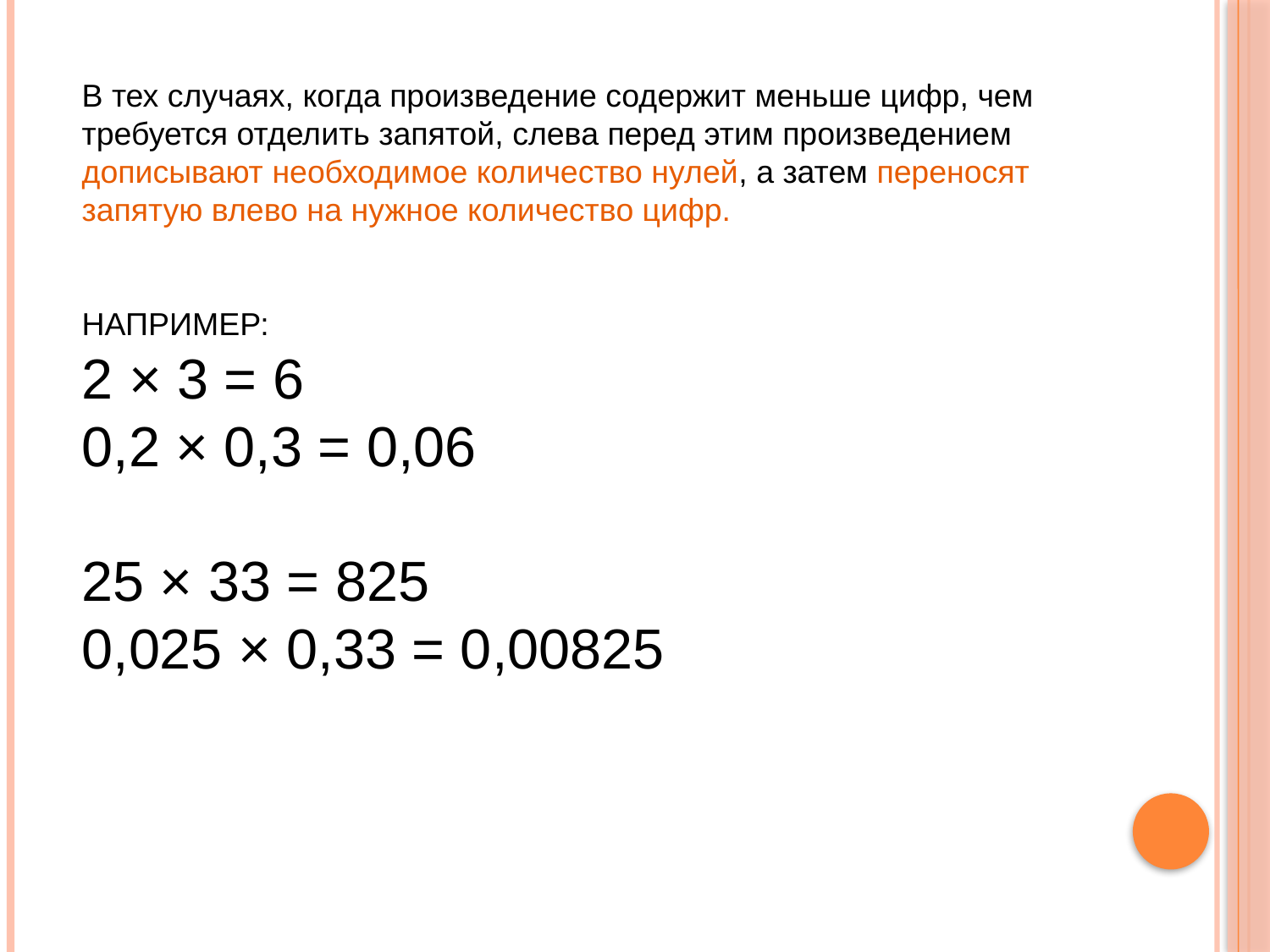

В тех случаях, когда произведение содержит меньше цифр, чем требуется отделить запятой, слева перед этим произведением дописывают необходимое количество нулей, а затем переносят запятую влево на нужное количество цифр.

НАПРИМЕР:
2 × 3 = 6
0,2 × 0,3 = 0,06

25 × 33 = 825
0,025 × 0,33 = 0,00825